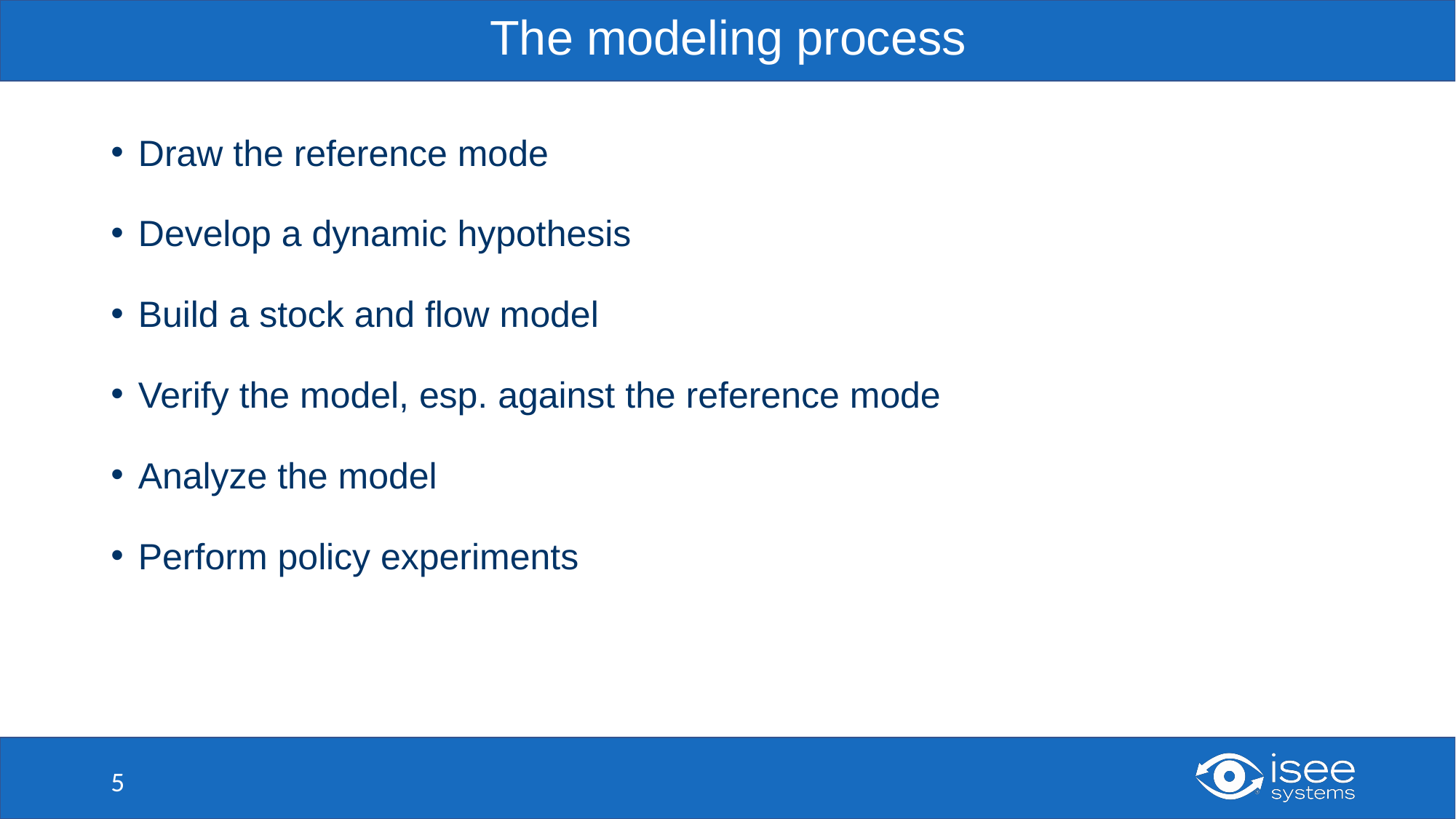

# The modeling process
Draw the reference mode
Develop a dynamic hypothesis
Build a stock and flow model
Verify the model, esp. against the reference mode
Analyze the model
Perform policy experiments
5